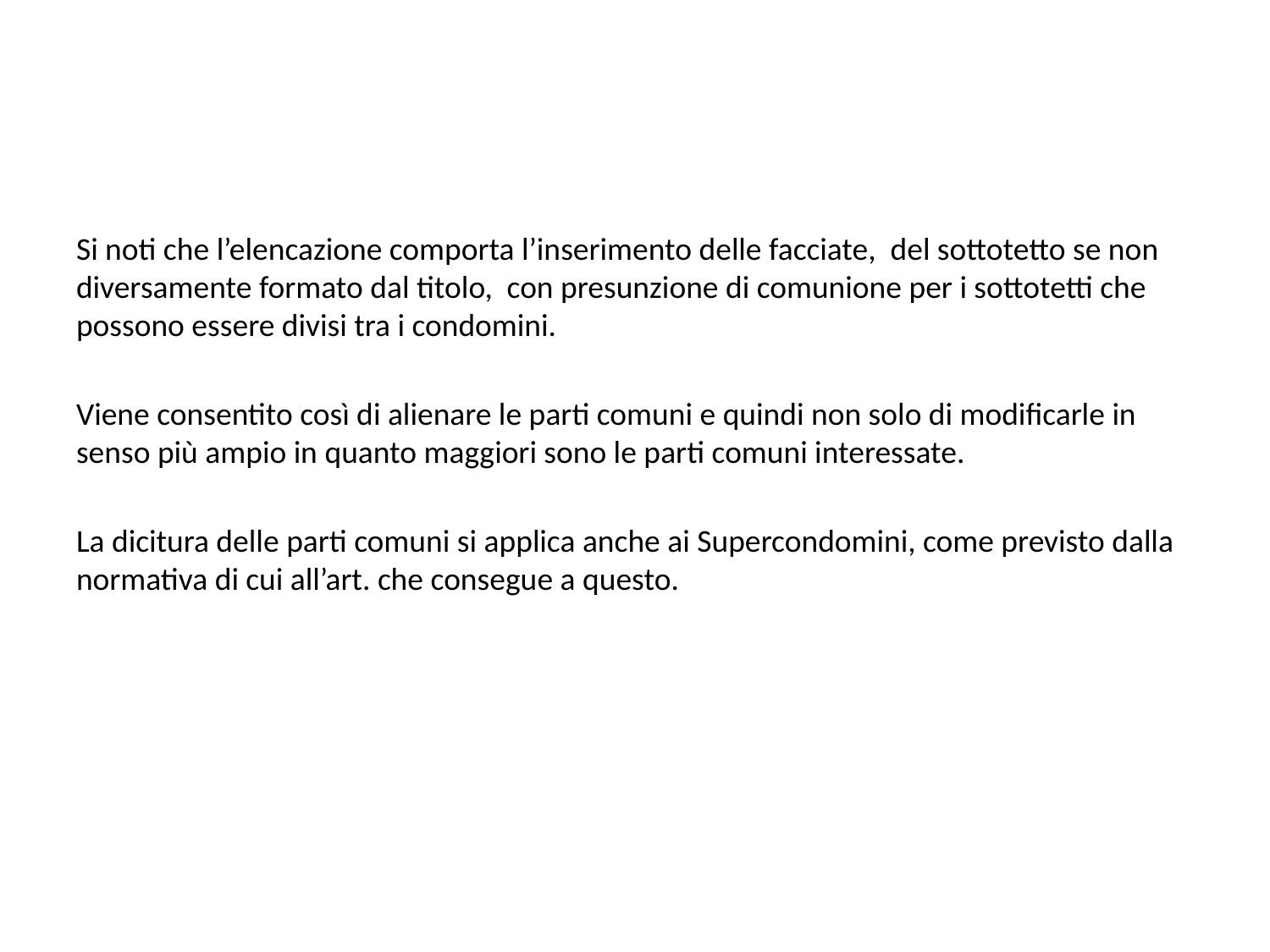

Si noti che l’elencazione comporta l’inserimento delle facciate,  del sottotetto se non diversamente formato dal titolo,  con presunzione di comunione per i sottotetti che possono essere divisi tra i condomini.

Viene consentito così di alienare le parti comuni e quindi non solo di modificarle in senso più ampio in quanto maggiori sono le parti comuni interessate.

La dicitura delle parti comuni si applica anche ai Supercondomini, come previsto dalla normativa di cui all’art. che consegue a questo.